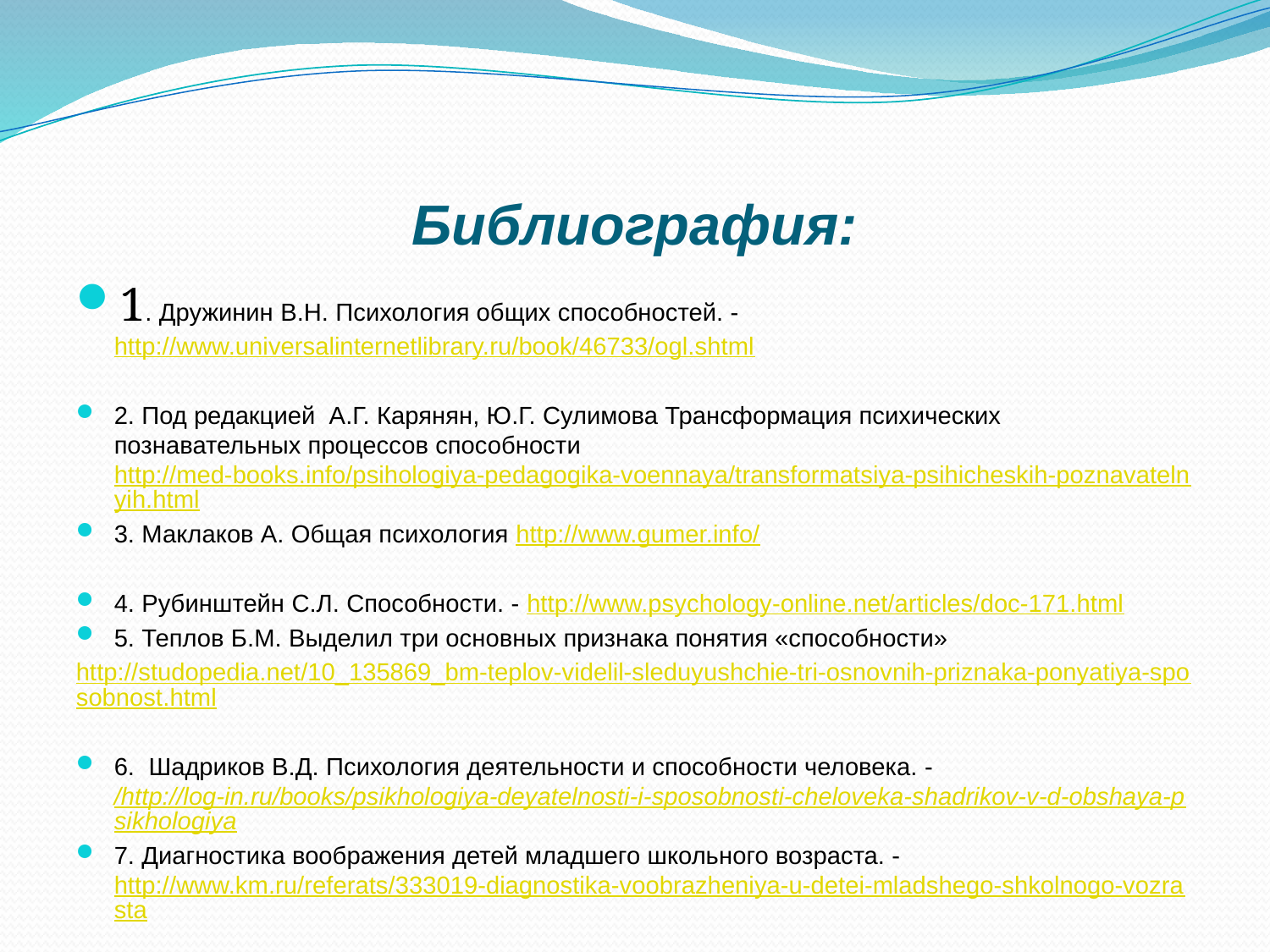

Библиография:
1. Дружинин В.Н. Психология общих способностей. - http://www.universalinternetlibrary.ru/book/46733/ogl.shtml

2. Под редакцией  А.Г. Карянян, Ю.Г. Сулимова Трансформация психических познавательных процессов способности http://med-books.info/psihologiya-pedagogika-voennaya/transformatsiya-psihicheskih-poznavatelnyih.html
3. Маклаков А. Общая психология http://www.gumer.info/

4. Рубинштейн С.Л. Способности. - http://www.psychology-online.net/articles/doc-171.html
5. Теплов Б.М. Выделил три основных признака понятия «способности»
http://studopedia.net/10_135869_bm-teplov-videlil-sleduyushchie-tri-osnovnih-priznaka-ponyatiya-sposobnost.html

6.  Шадриков В.Д. Психология деятельности и способности человека. -  /http://log-in.ru/books/psikhologiya-deyatelnosti-i-sposobnosti-cheloveka-shadrikov-v-d-obshaya-psikhologiya
7. Диагностика воображения детей младшего школьного возраста. - http://www.km.ru/referats/333019-diagnostika-voobrazheniya-u-detei-mladshego-shkolnogo-vozrasta